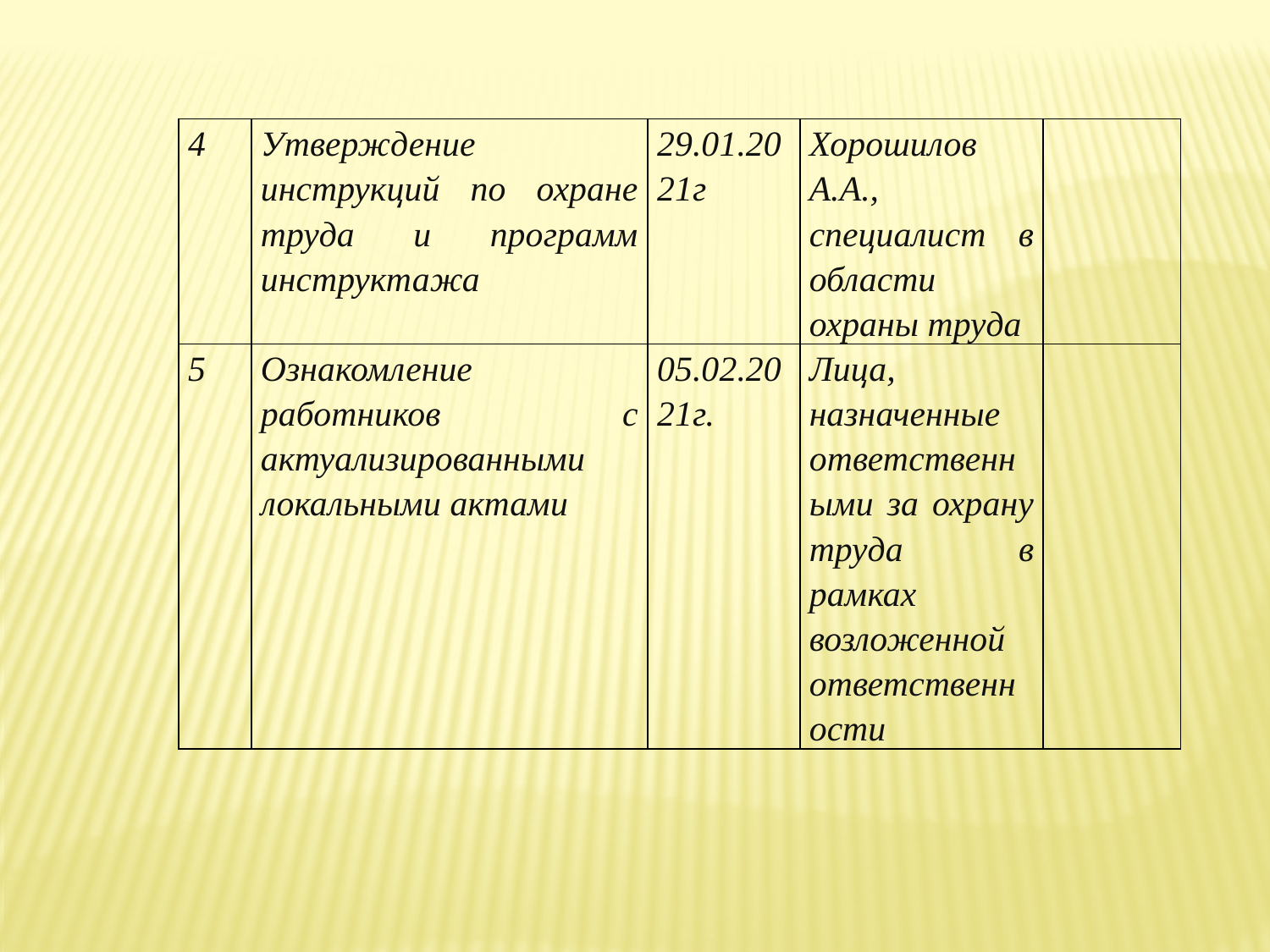

| 4 | Утверждение инструкций по охране труда и программ инструктажа | 29.01.2021г | Хорошилов А.А., специалист в области охраны труда |  |
| --- | --- | --- | --- | --- |
| 5 | Ознакомление работников с актуализированными локальными актами | 05.02.2021г. | Лица, назначенные ответственными за охрану труда в рамках возложенной ответственности |  |